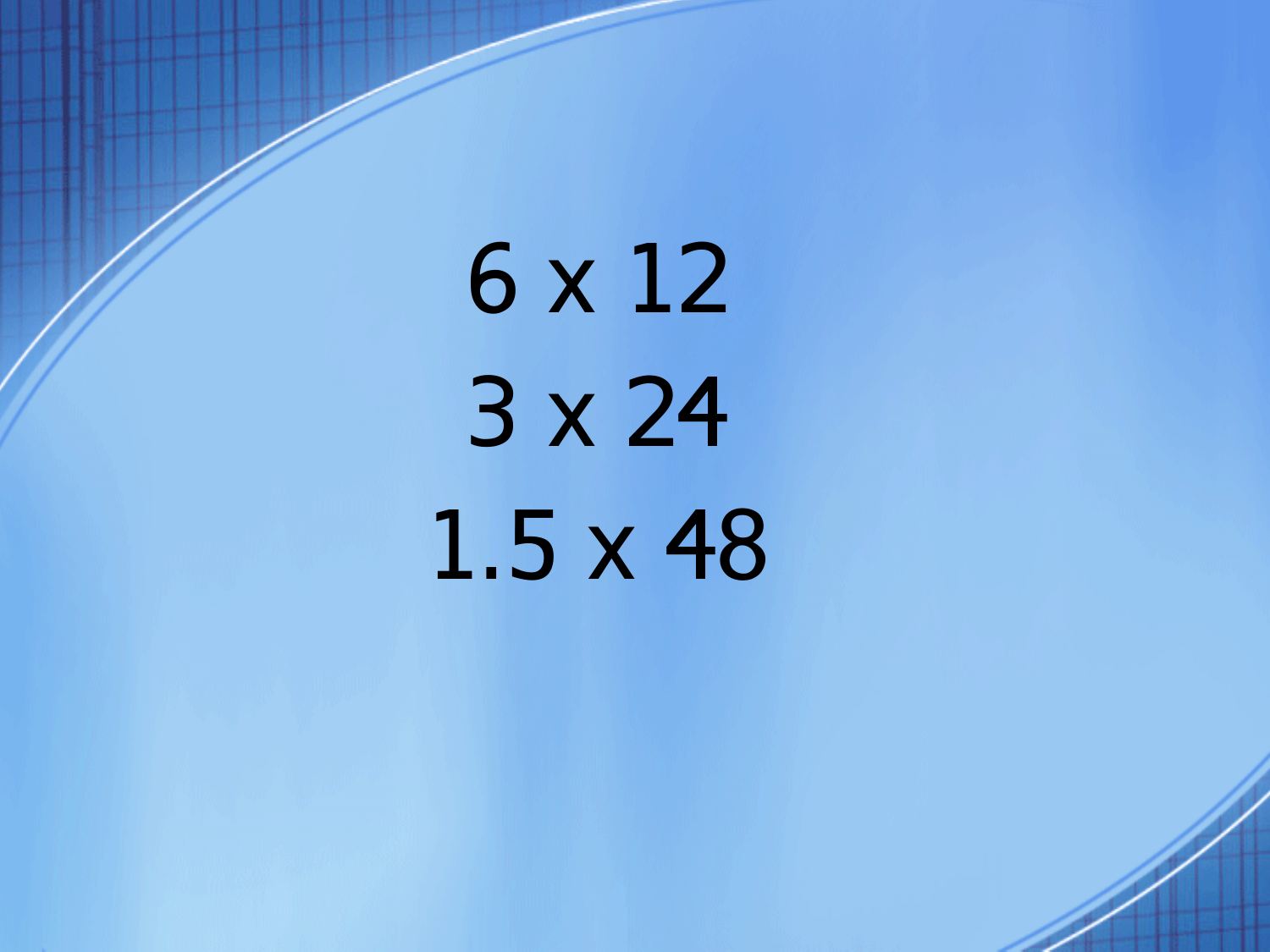

6 x 12
3 x 24
1.5 x 48